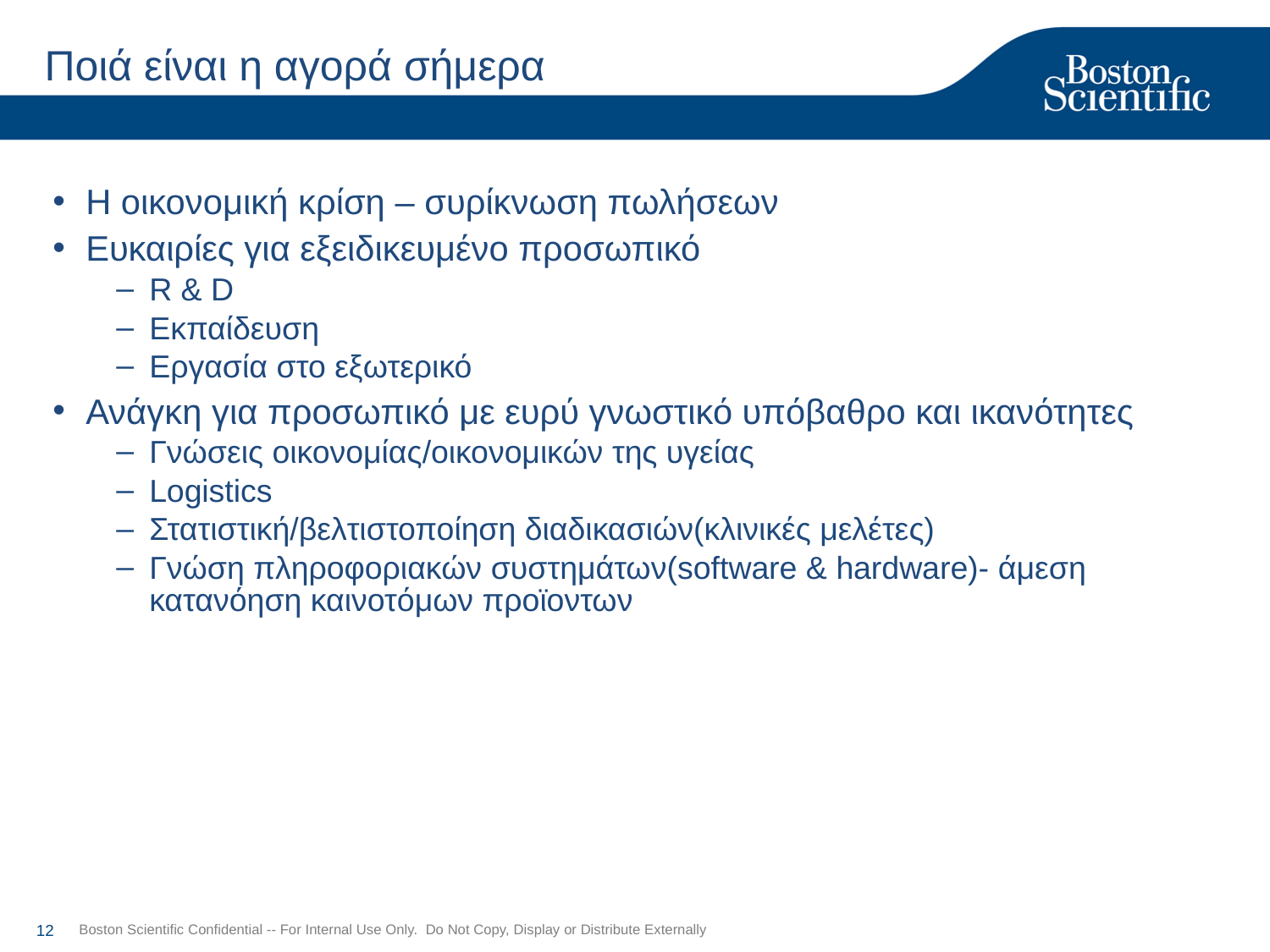

# Ποιά είναι η αγορά σήμερα
Η οικονομική κρίση – συρίκνωση πωλήσεων
Ευκαιρίες για εξειδικευμένο προσωπικό
R & D
Εκπαίδευση
Εργασία στο εξωτερικό
Ανάγκη για προσωπικό με ευρύ γνωστικό υπόβαθρο και ικανότητες
Γνώσεις οικονομίας/οικονομικών της υγείας
Logistics
Στατιστική/βελτιστοποίηση διαδικασιών(κλινικές μελέτες)
Γνώση πληροφοριακών συστημάτων(software & hardware)- άμεση κατανόηση καινοτόμων προϊοντων